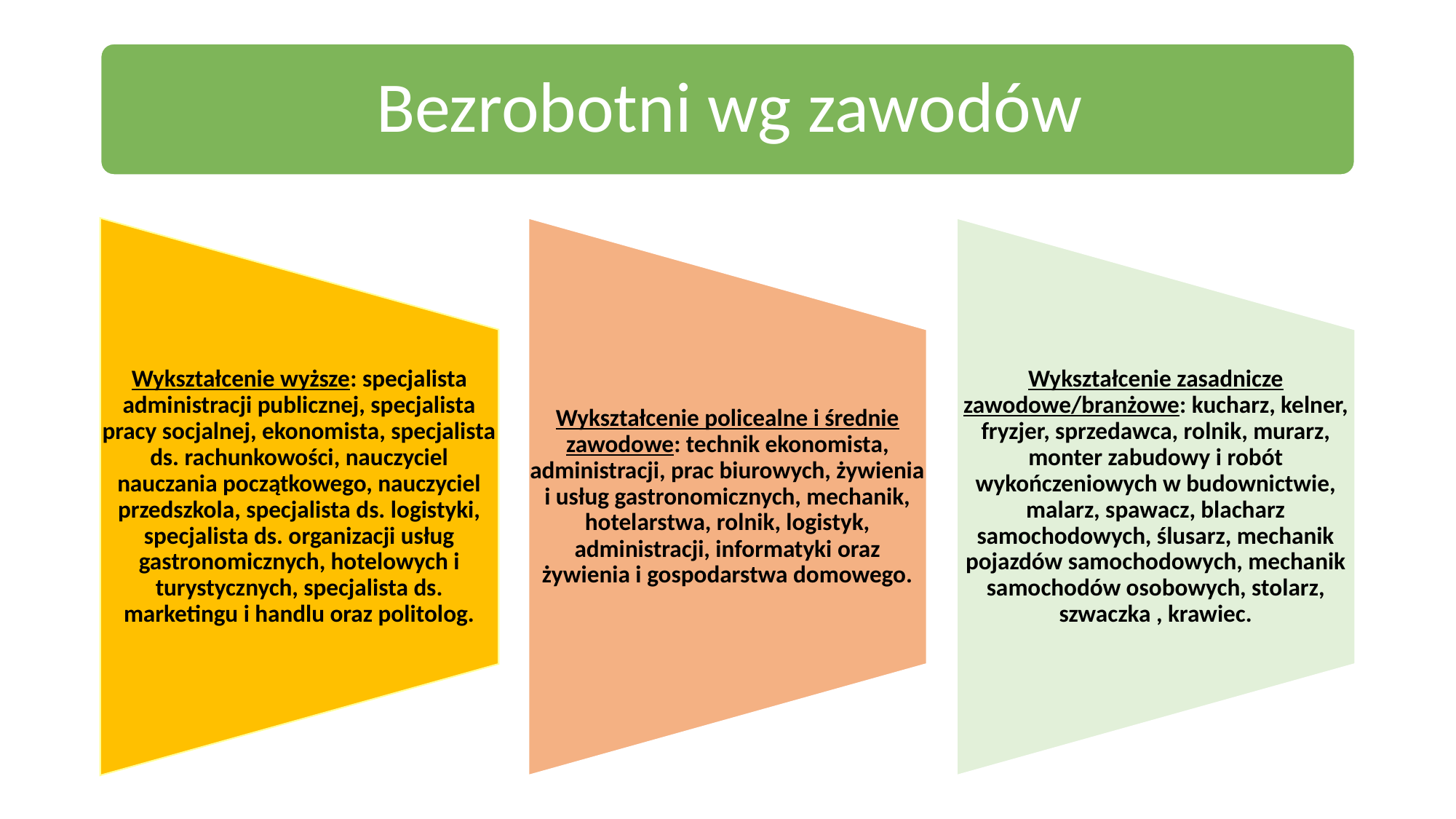

Bezrobotni wg zawodów
Wykształcenie wyższe: specjalista administracji publicznej, specjalista pracy socjalnej, ekonomista, specjalista ds. rachunkowości, nauczyciel nauczania początkowego, nauczyciel przedszkola, specjalista ds. logistyki, specjalista ds. organizacji usług gastronomicznych, hotelowych i turystycznych, specjalista ds. marketingu i handlu oraz politolog.
Wykształcenie policealne i średnie zawodowe: technik ekonomista, administracji, prac biurowych, żywienia i usług gastronomicznych, mechanik, hotelarstwa, rolnik, logistyk, administracji, informatyki oraz żywienia i gospodarstwa domowego.
Wykształcenie zasadnicze zawodowe/branżowe: kucharz, kelner, fryzjer, sprzedawca, rolnik, murarz, monter zabudowy i robót wykończeniowych w budownictwie, malarz, spawacz, blacharz samochodowych, ślusarz, mechanik pojazdów samochodowych, mechanik samochodów osobowych, stolarz, szwaczka , krawiec.